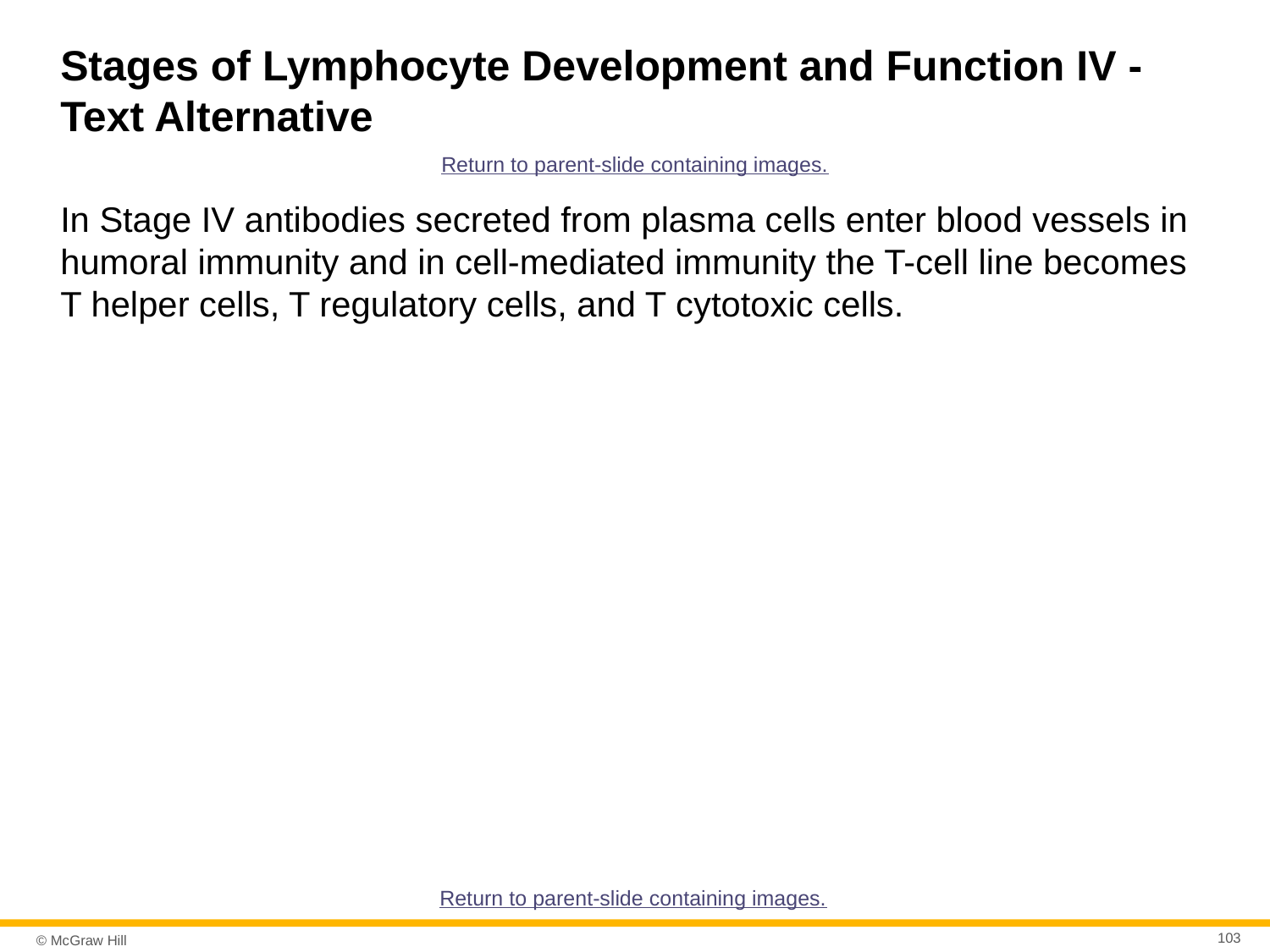

# Stages of Lymphocyte Development and Function IV - Text Alternative
Return to parent-slide containing images.
In Stage IV antibodies secreted from plasma cells enter blood vessels in humoral immunity and in cell-mediated immunity the T-cell line becomes T helper cells, T regulatory cells, and T cytotoxic cells.
Return to parent-slide containing images.